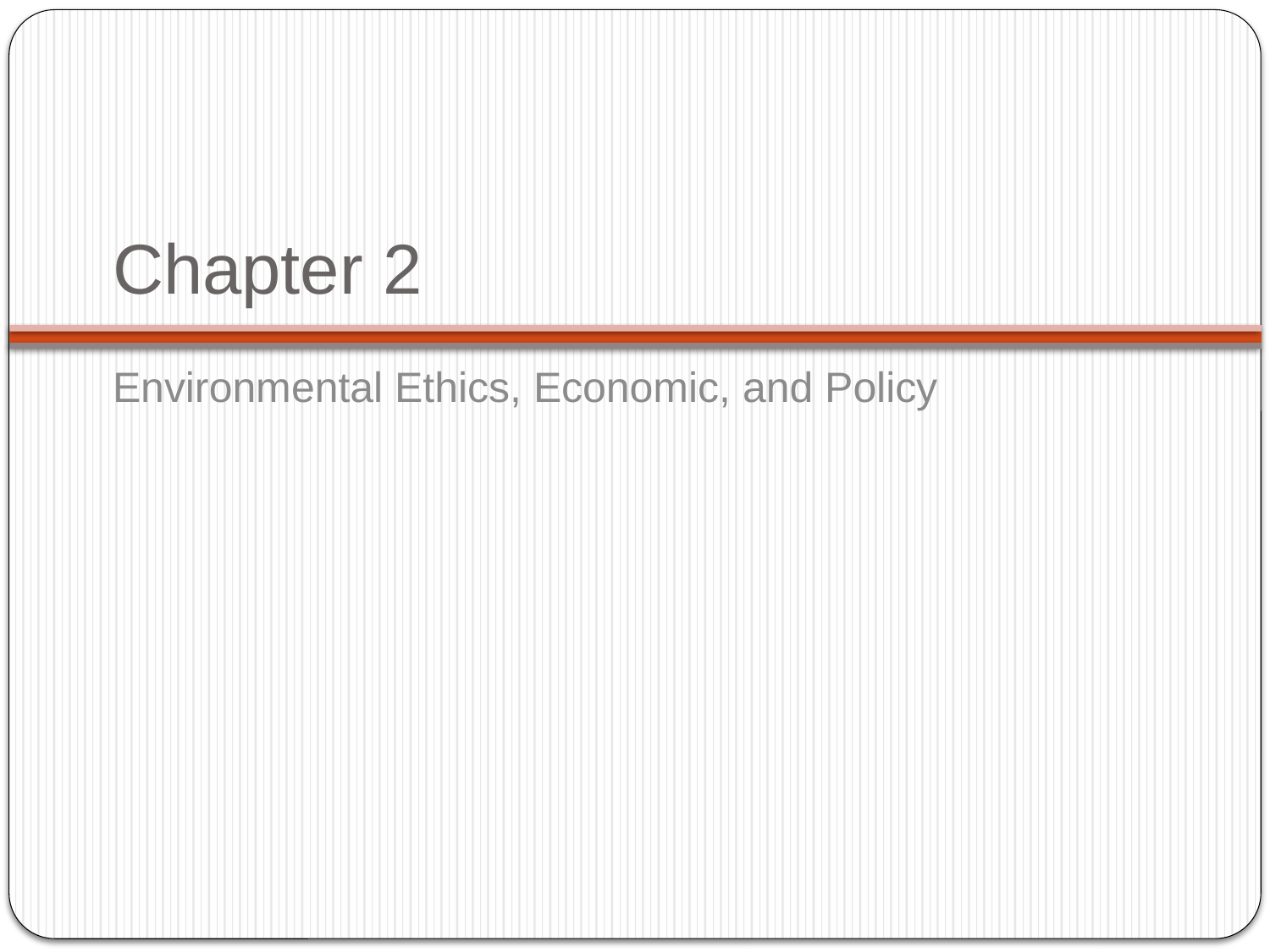

# Chapter 2
Environmental Ethics, Economic, and Policy